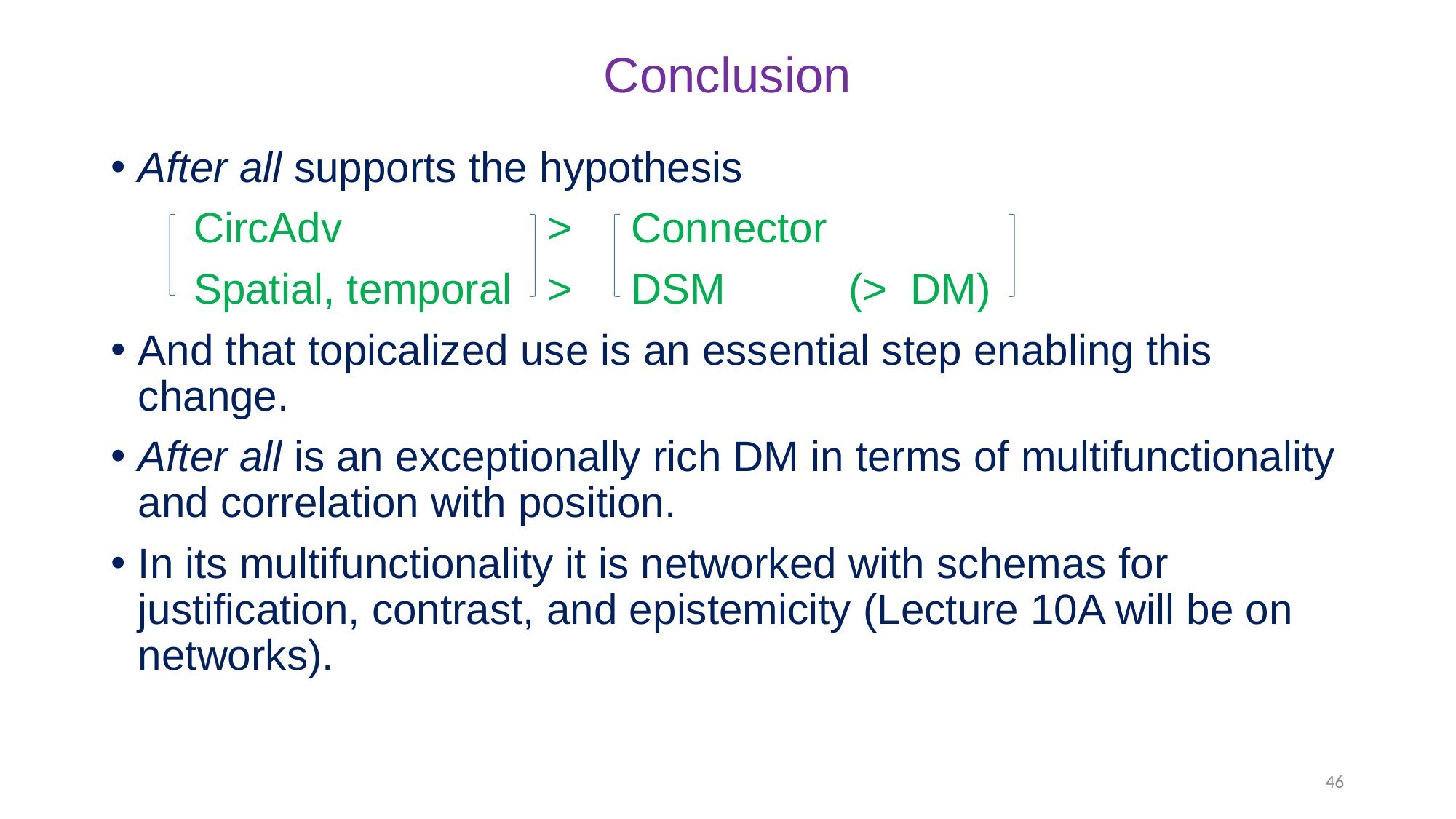

# Conclusion
After all supports the hypothesis
       CircAdv 		>     Connector
       Spatial, temporal	>     DSM	       (>  DM)
And that topicalized use is an essential step enabling this change.
After all is an exceptionally rich DM in terms of multifunctionality and correlation with position.
In its multifunctionality it is networked with schemas for justification, contrast, and epistemicity (Lecture 10A will be on networks).

46